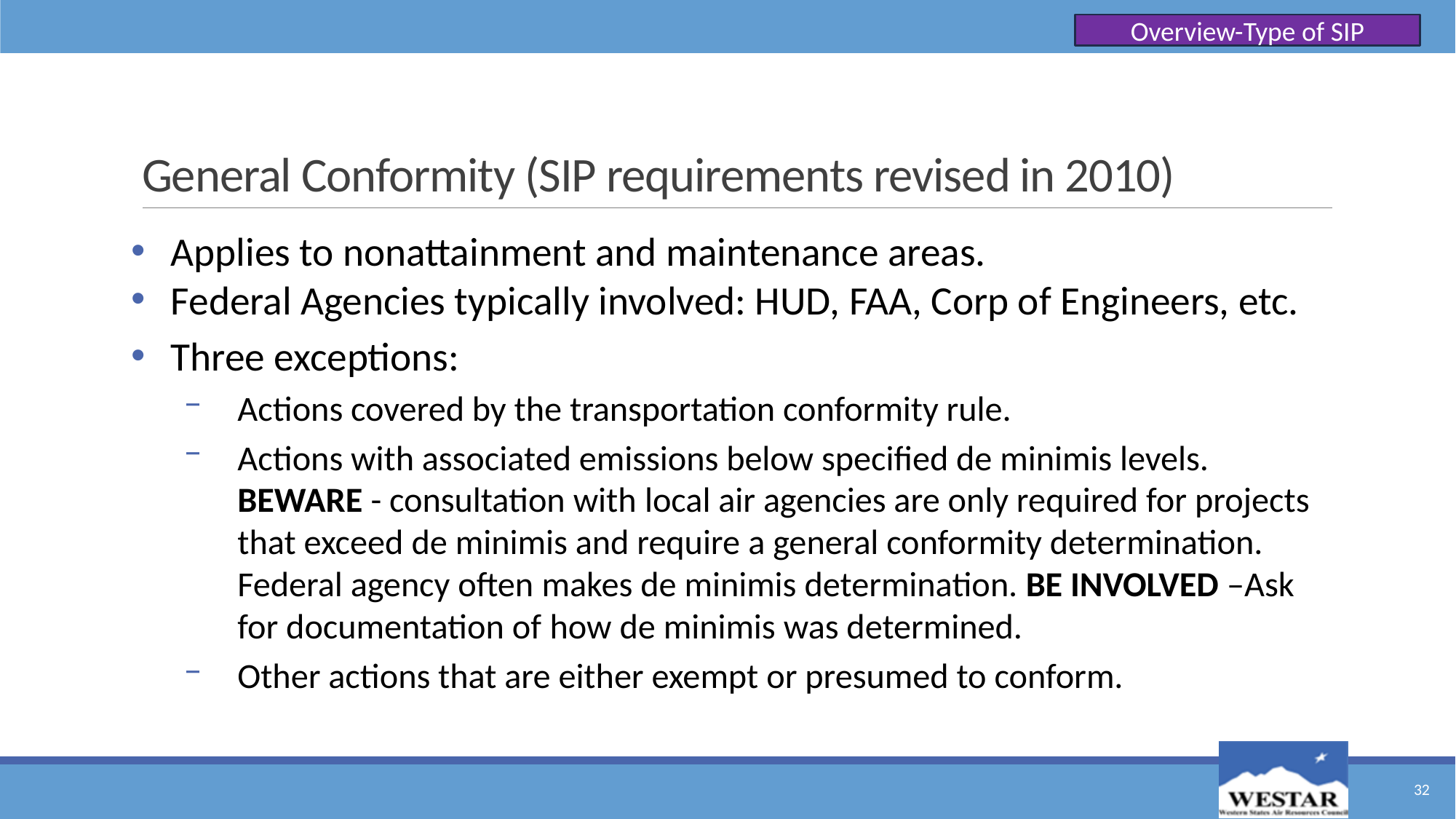

Overview-Type of SIP
# General Conformity (SIP requirements revised in 2010)
Applies to nonattainment and maintenance areas.
Federal Agencies typically involved: HUD, FAA, Corp of Engineers, etc.
Three exceptions:
Actions covered by the transportation conformity rule.
Actions with associated emissions below specified de minimis levels. BEWARE - consultation with local air agencies are only required for projects that exceed de minimis and require a general conformity determination.  Federal agency often makes de minimis determination. BE INVOLVED –Ask for documentation of how de minimis was determined.
Other actions that are either exempt or presumed to conform.

32